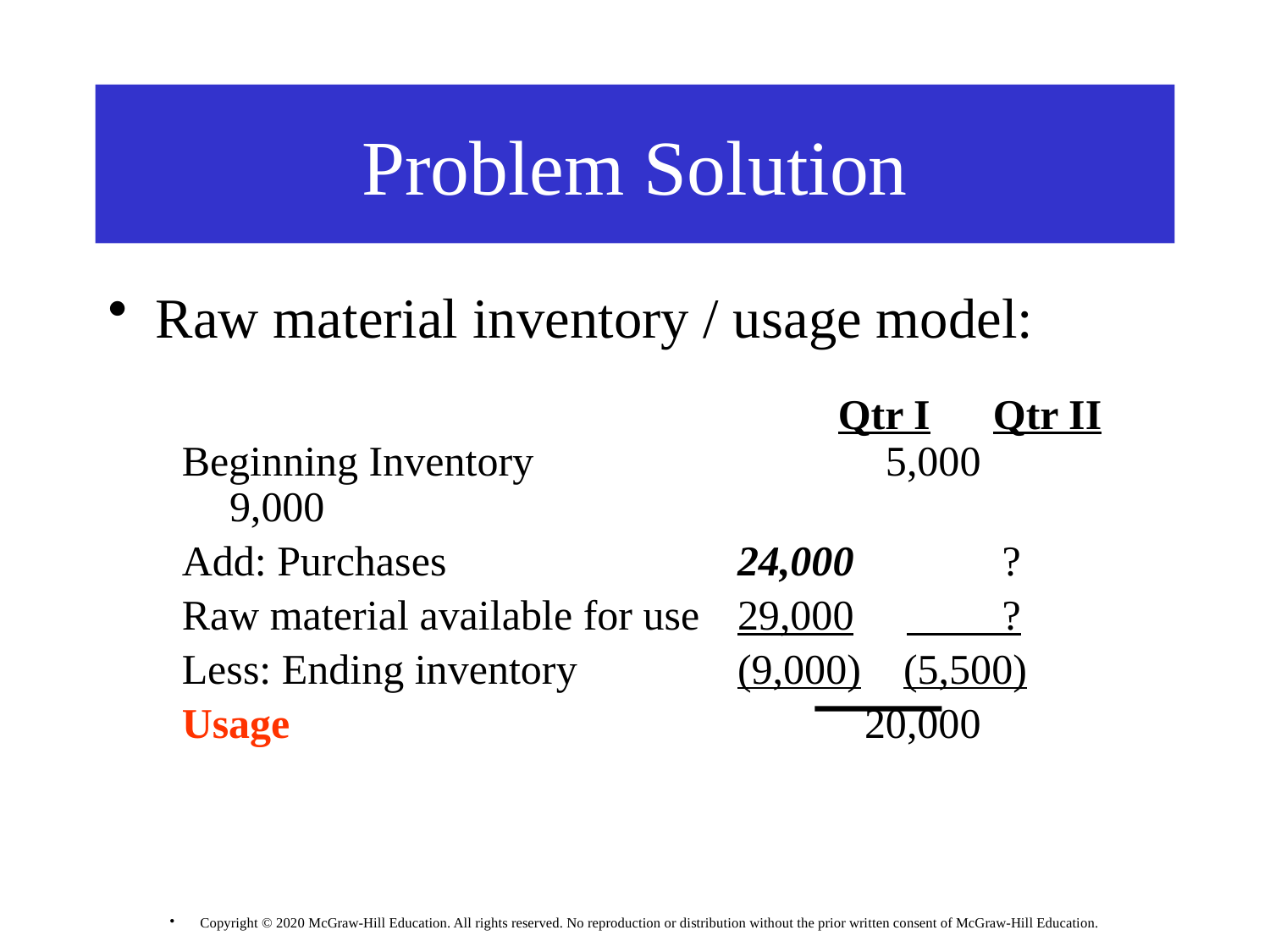

# Problem Solution
Raw material inventory / usage model:
Qtr I
  Qtr II
Beginning Inventory			  5,000	      9,000
Add: Purchases			24,000              ?
Raw material available for use	29,000	             ?
Less: Ending inventory	            (9,000)    (5,500)
Usage					20,000